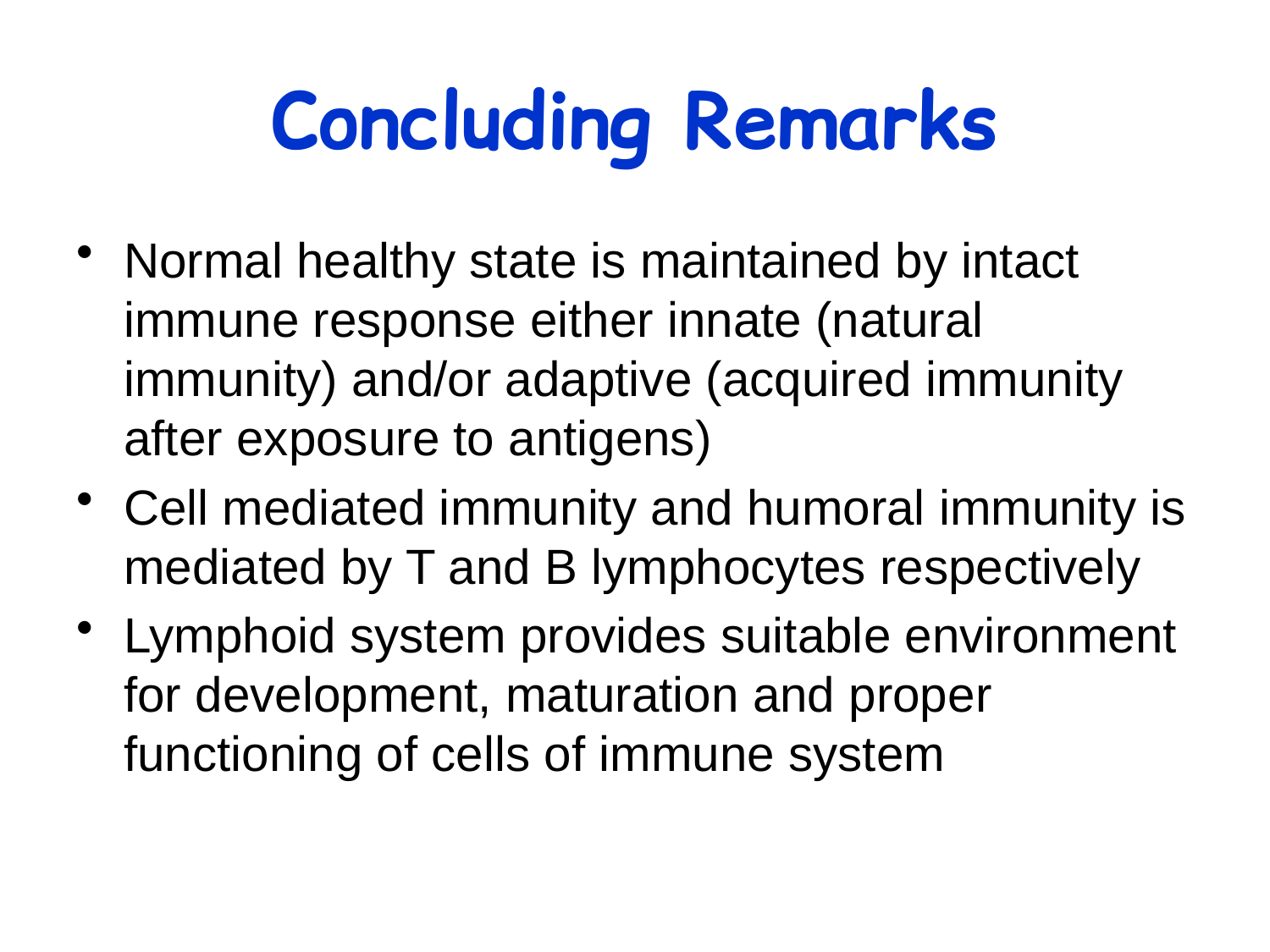

# Concluding Remarks
Normal healthy state is maintained by intact immune response either innate (natural immunity) and/or adaptive (acquired immunity after exposure to antigens)
Cell mediated immunity and humoral immunity is mediated by T and B lymphocytes respectively
Lymphoid system provides suitable environment for development, maturation and proper functioning of cells of immune system